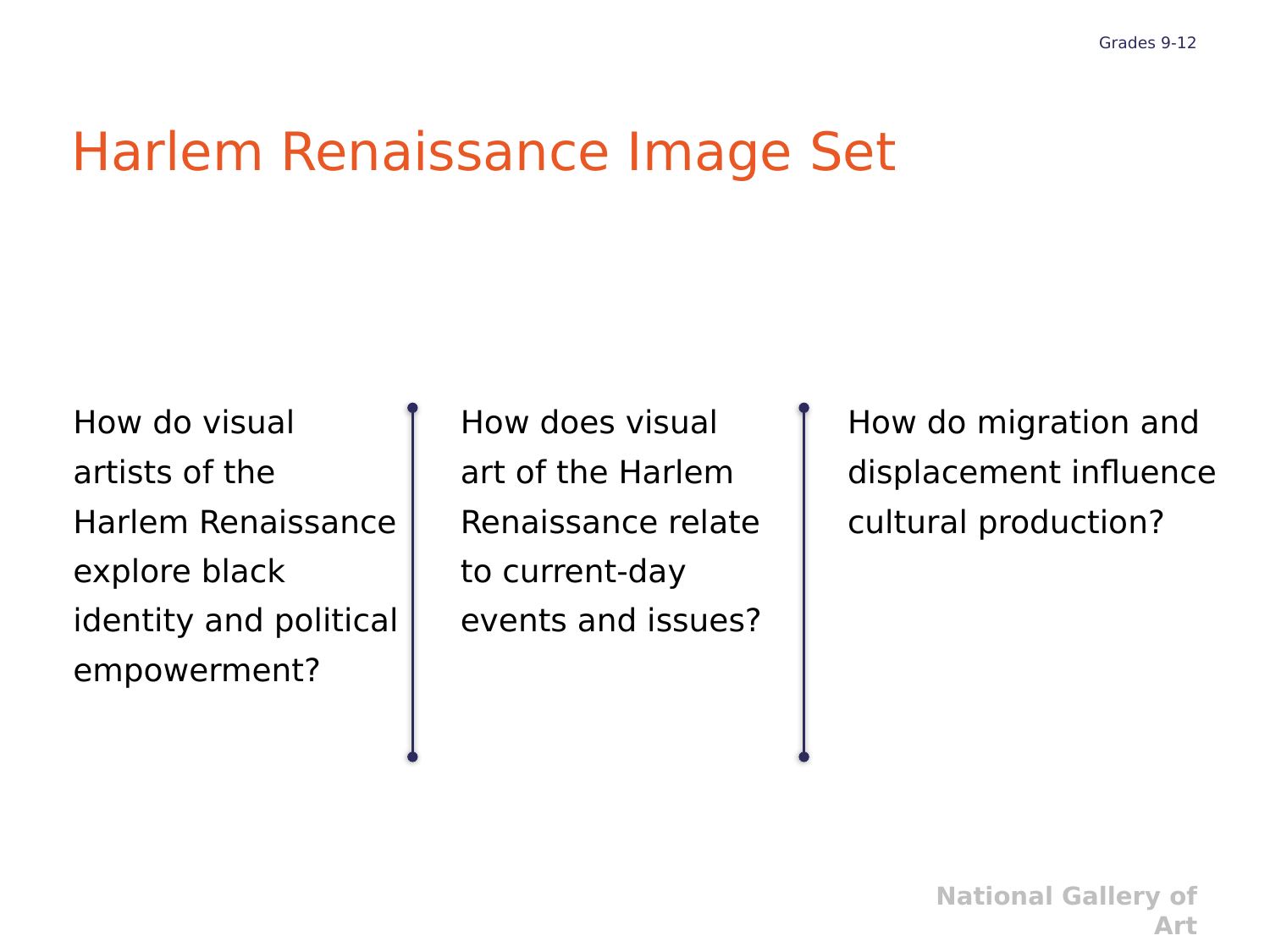

# Harlem Renaissance Image Set
How do visual
artists of the
Harlem Renaissance explore black
identity and political empowerment?

How does visual
art of the Harlem Renaissance relate
to current-day
events and issues?

How do migration and displacement influence cultural production?